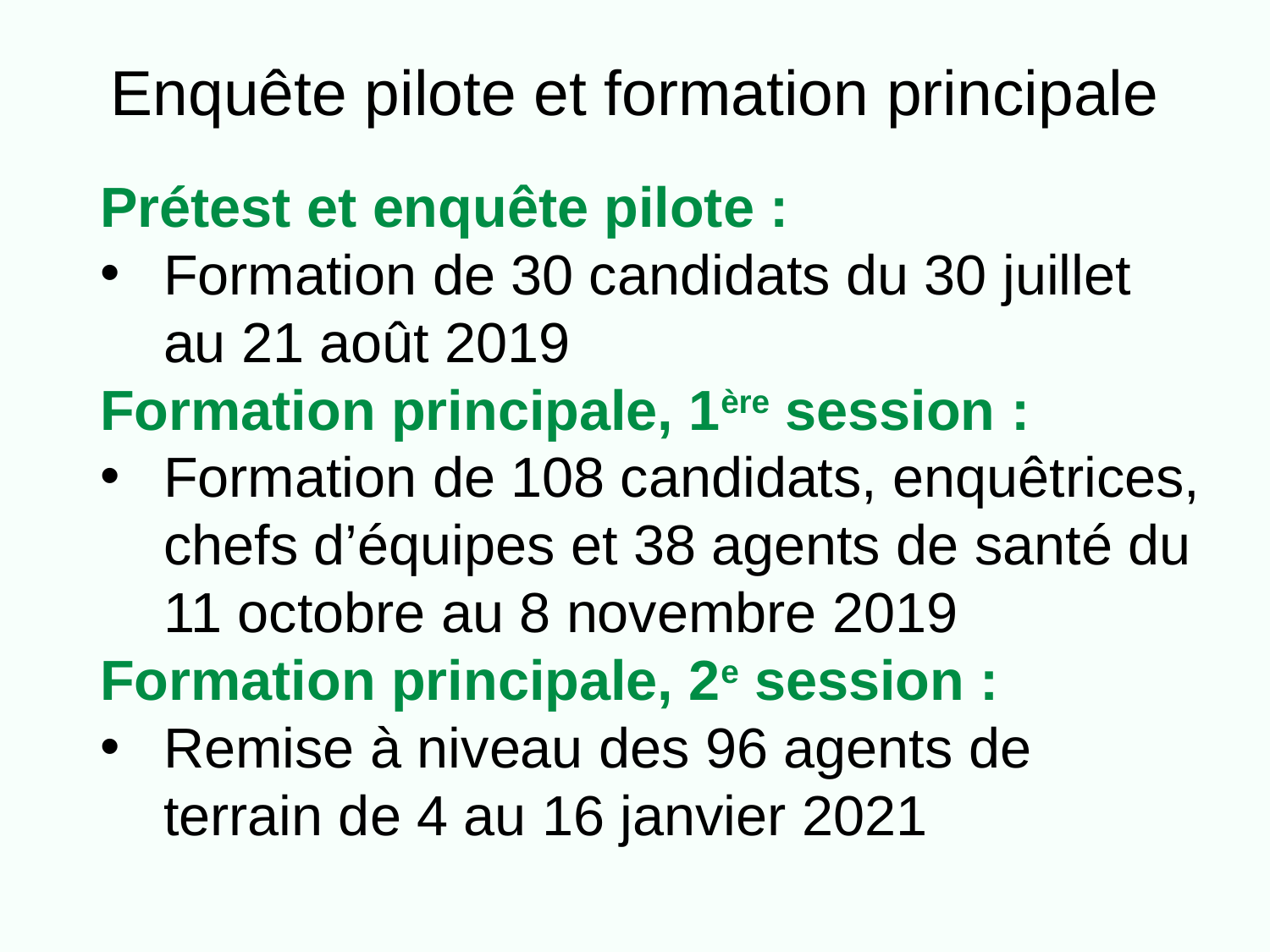

# Enquête pilote et formation principale
Prétest et enquête pilote :
Formation de 30 candidats du 30 juillet au 21 août 2019
Formation principale, 1ère session :
Formation de 108 candidats, enquêtrices, chefs d’équipes et 38 agents de santé du 11 octobre au 8 novembre 2019
Formation principale, 2e session :
Remise à niveau des 96 agents de terrain de 4 au 16 janvier 2021